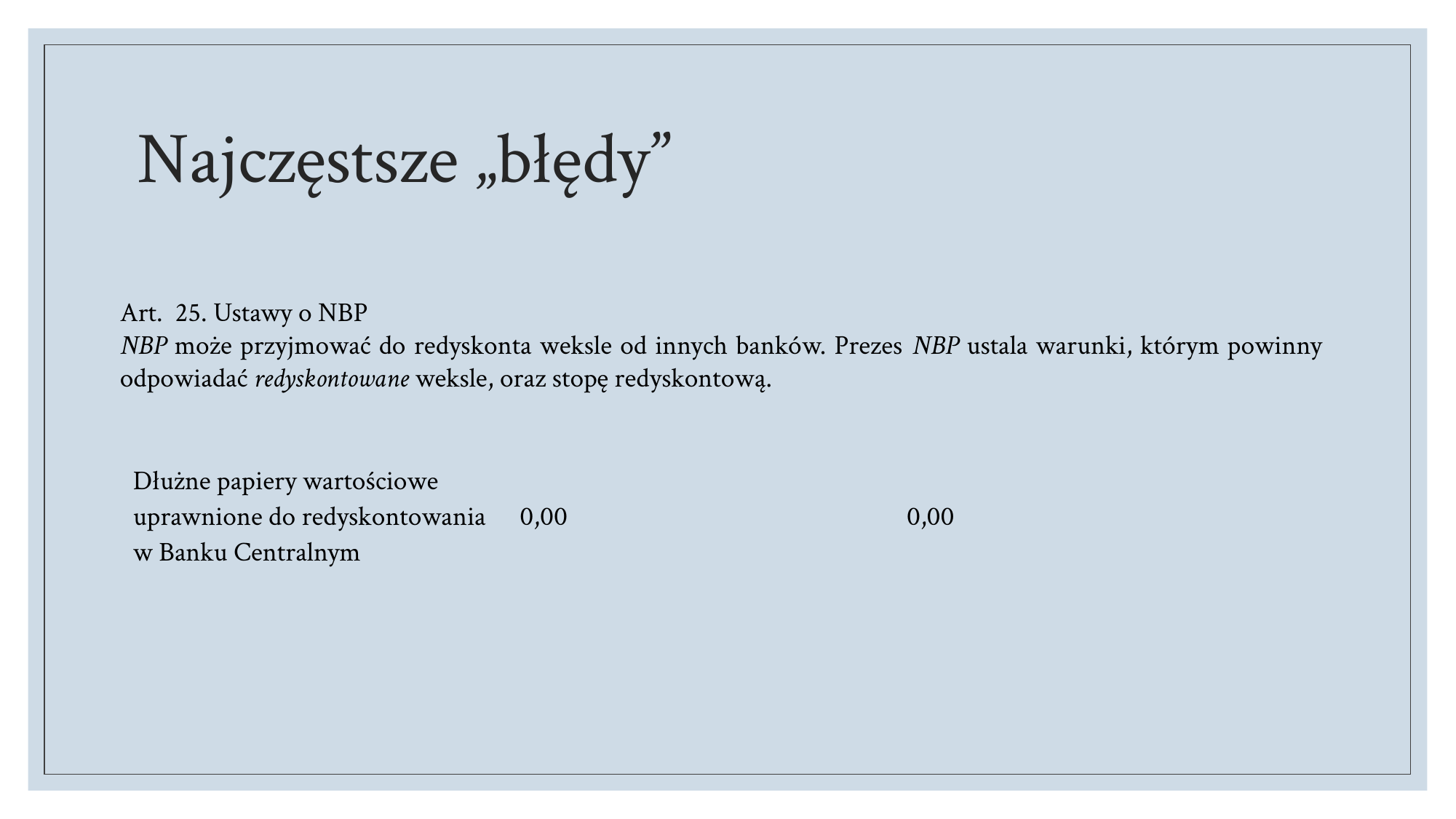

# Najczęstsze „błędy”
Art.  25. Ustawy o NBP
NBP może przyjmować do redyskonta weksle od innych banków. Prezes NBP ustala warunki, którym powinny odpowiadać redyskontowane weksle, oraz stopę redyskontową.

| Dłużne papiery wartościowe uprawnione do redyskontowania w Banku Centralnym | 0,00 | 0,00 |
| --- | --- | --- |